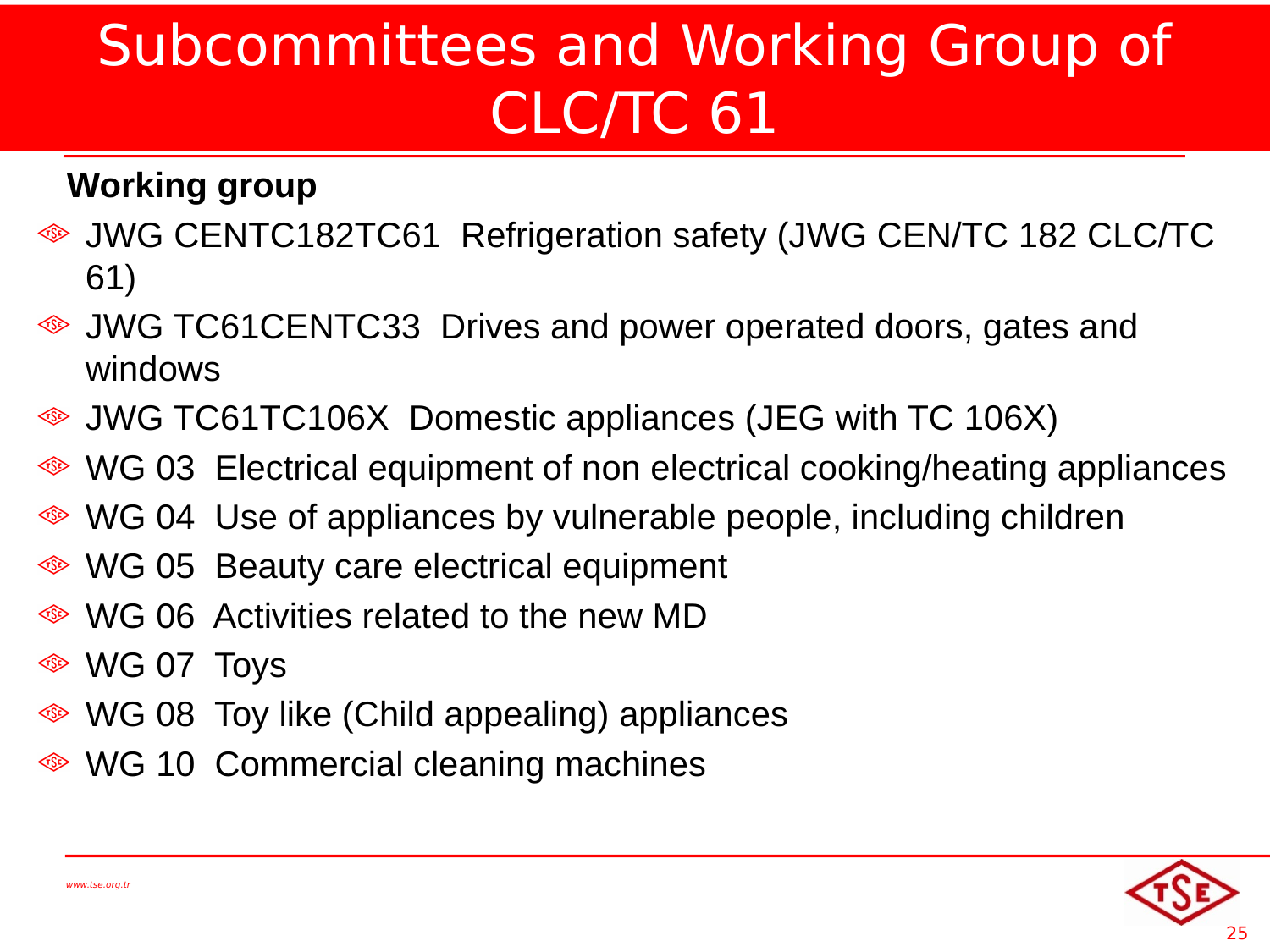

# Subcommittees and Working Group of CLC/TC 61
   Working group
JWG CENTC182TC61  Refrigeration safety (JWG CEN/TC 182 CLC/TC 61)
JWG TC61CENTC33  Drives and power operated doors, gates and windows
JWG TC61TC106X  Domestic appliances (JEG with TC 106X)
WG 03  Electrical equipment of non electrical cooking/heating appliances
WG 04  Use of appliances by vulnerable people, including children
WG 05  Beauty care electrical equipment
WG 06  Activities related to the new MD
WG 07  Toys
WG 08  Toy like (Child appealing) appliances
WG 10  Commercial cleaning machines

www.tse.org.tr
25